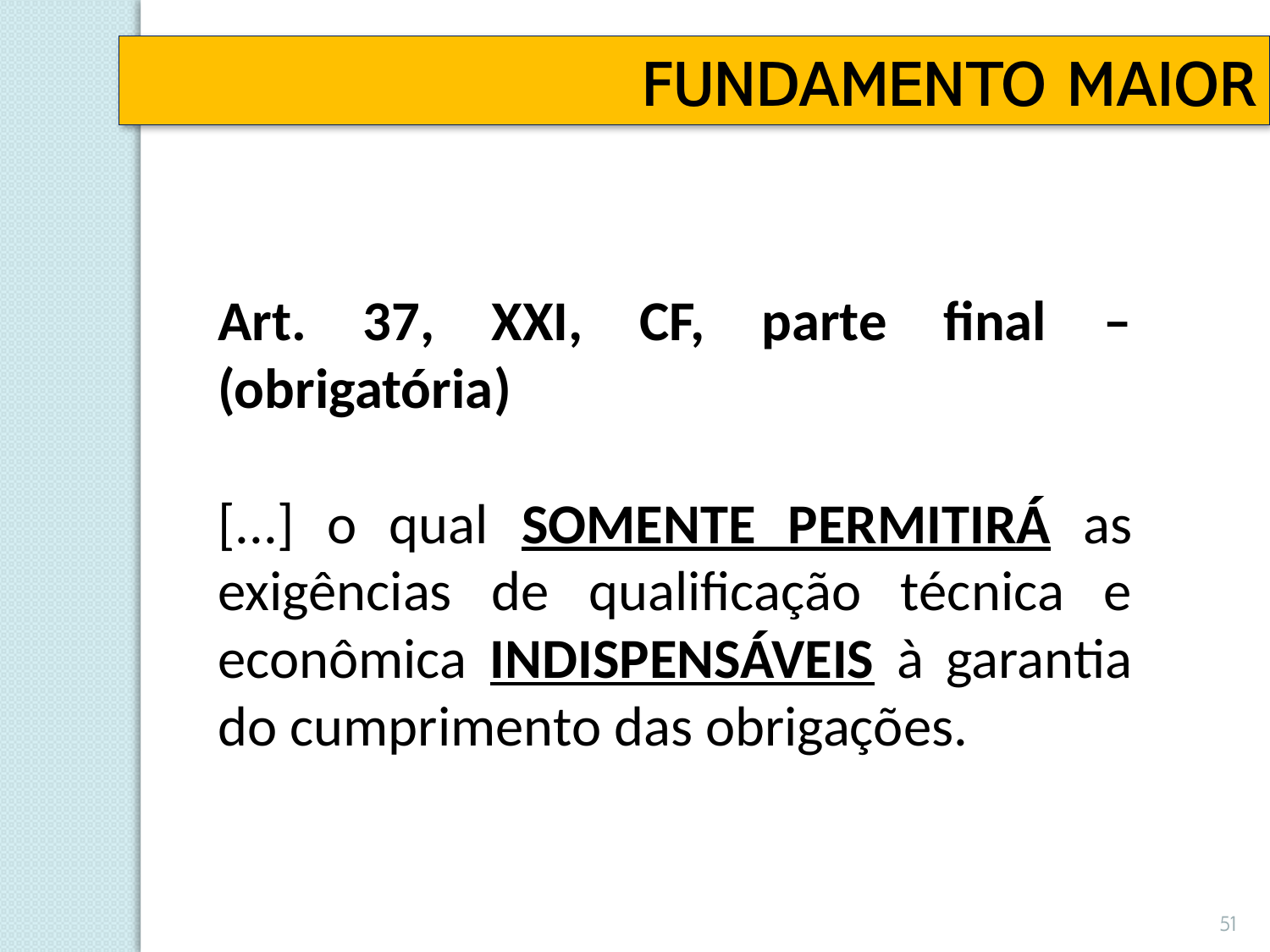

FUNDAMENTO MAIOR
Art. 37, XXI, CF, parte final – (obrigatória)

[...] o qual SOMENTE PERMITIRÁ as exigências de qualificação técnica e econômica INDISPENSÁVEIS à garantia do cumprimento das obrigações.
51